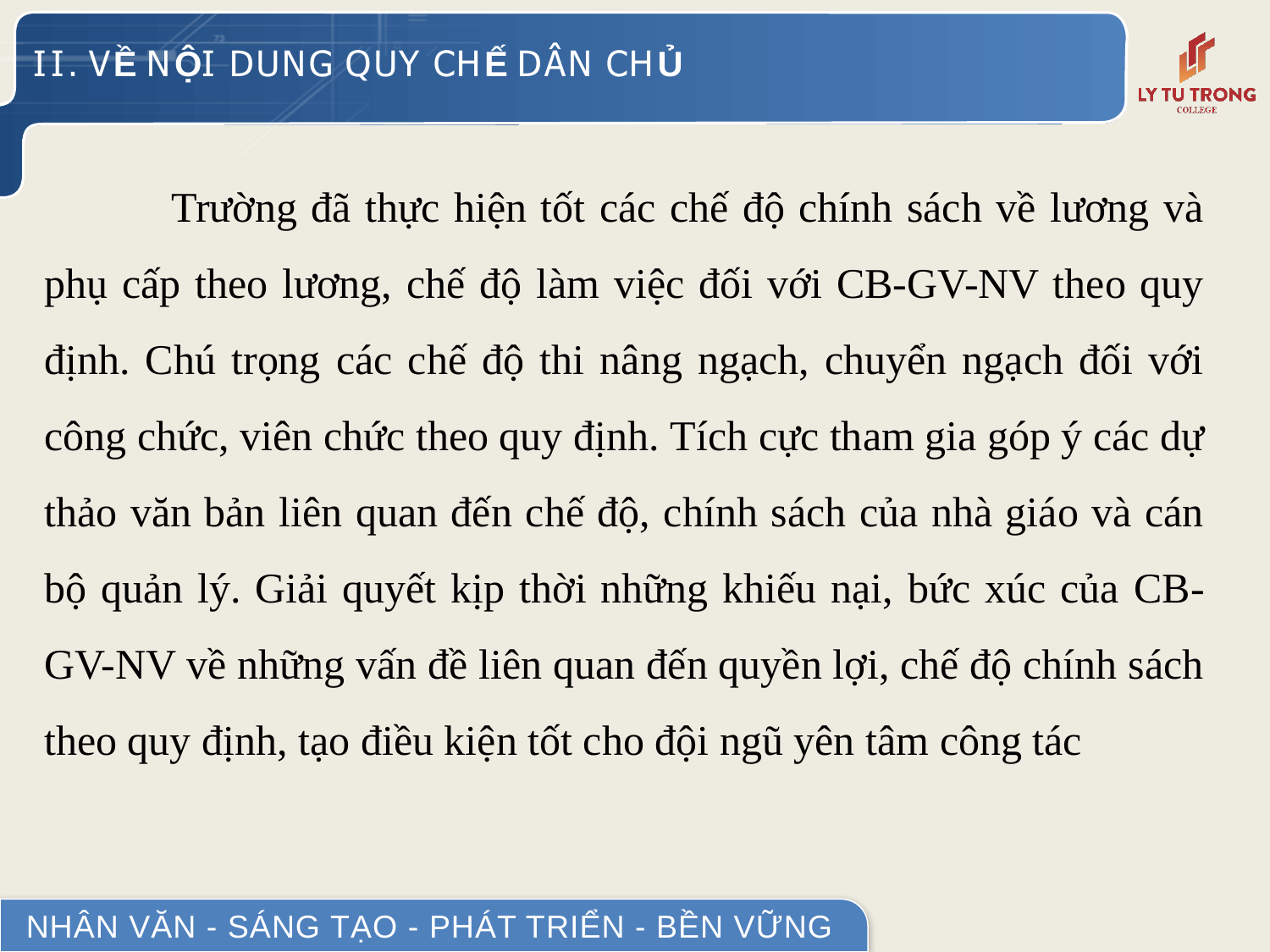

II. VỀ NỘI DUNG QUY CHẾ DÂN CHỦ
	Trường đã thực hiện tốt các chế độ chính sách về lương và phụ cấp theo lương, chế độ làm việc đối với CB-GV-NV theo quy định. Chú trọng các chế độ thi nâng ngạch, chuyển ngạch đối với công chức, viên chức theo quy định. Tích cực tham gia góp ý các dự thảo văn bản liên quan đến chế độ, chính sách của nhà giáo và cán bộ quản lý. Giải quyết kịp thời những khiếu nại, bức xúc của CB-GV-NV về những vấn đề liên quan đến quyền lợi, chế độ chính sách theo quy định, tạo điều kiện tốt cho đội ngũ yên tâm công tác